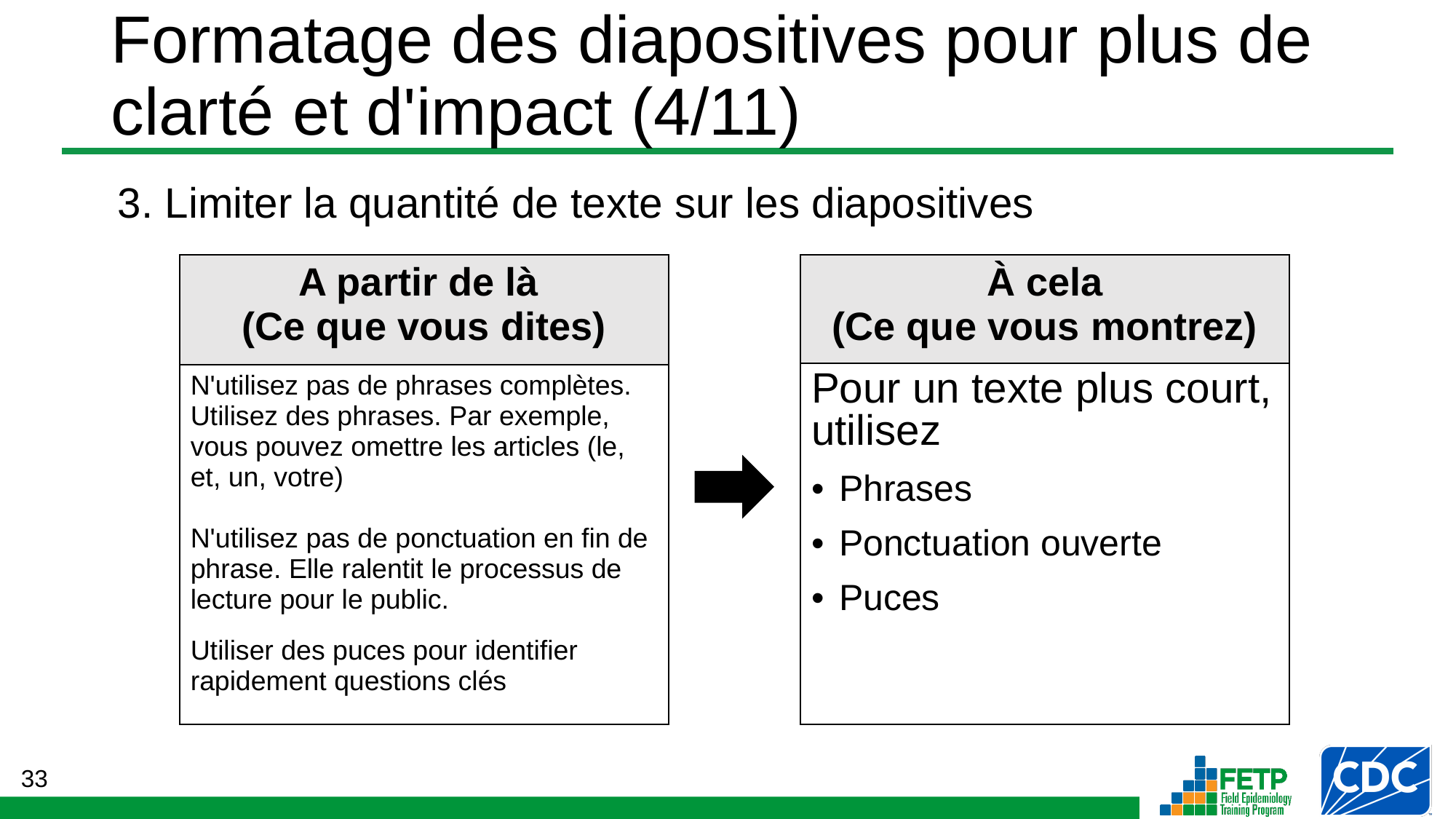

# Formatage des diapositives pour plus de clarté et d'impact (4/11)
3. Limiter la quantité de texte sur les diapositives
| A partir de là (Ce que vous dites) |
| --- |
| N'utilisez pas de phrases complètes. Utilisez des phrases. Par exemple, vous pouvez omettre les articles (le, et, un, votre) N'utilisez pas de ponctuation en fin de phrase. Elle ralentit le processus de lecture pour le public. Utiliser des puces pour identifier rapidement questions clés |
| À cela (Ce que vous montrez) |
| --- |
| Pour un texte plus court, utilisez Phrases Ponctuation ouverte Puces |